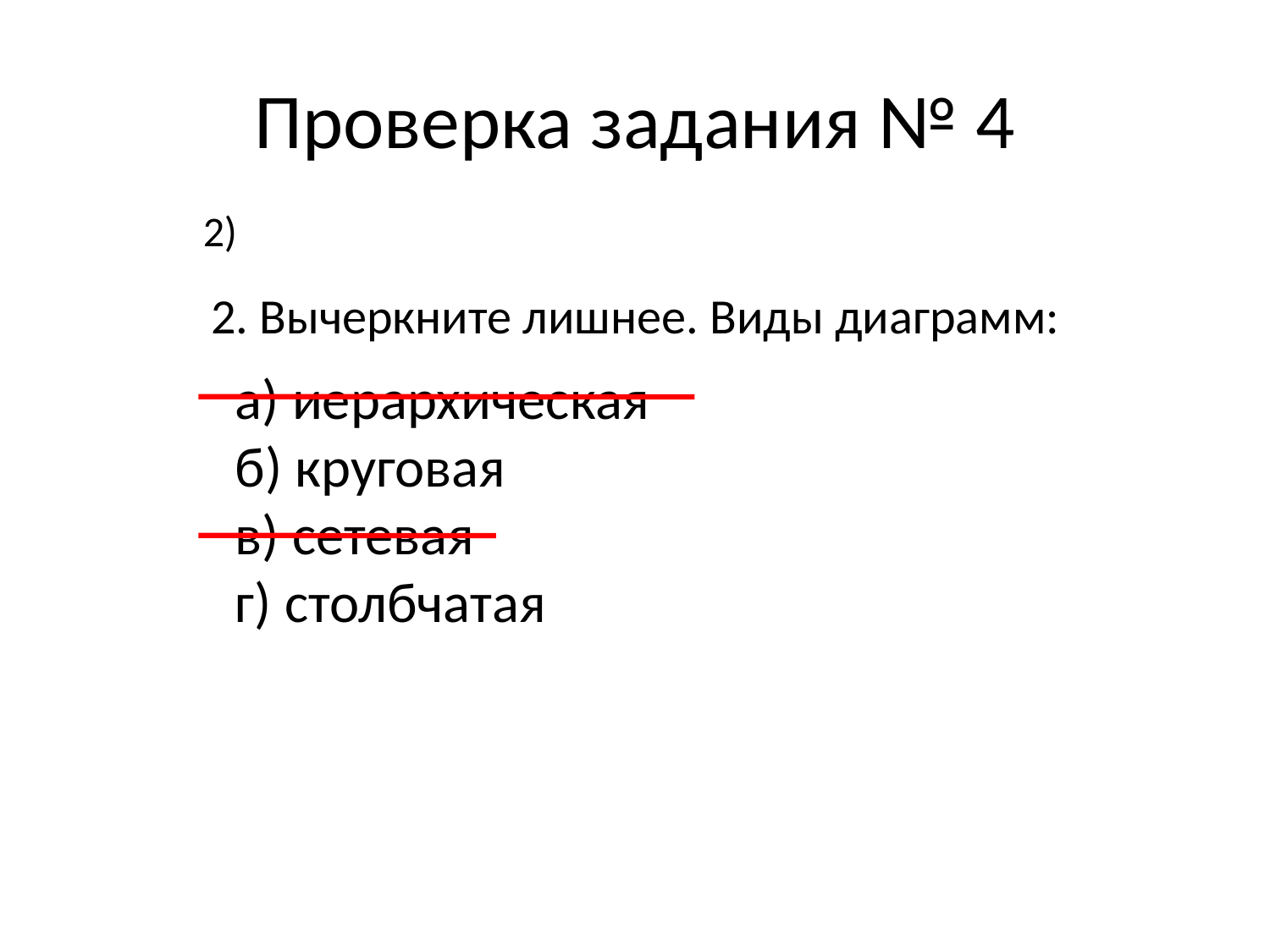

# Проверка задания № 4
2)
2. Вычеркните лишнее. Виды диаграмм:

а) иерархическая
б) круговая
в) сетевая
г) столбчатая